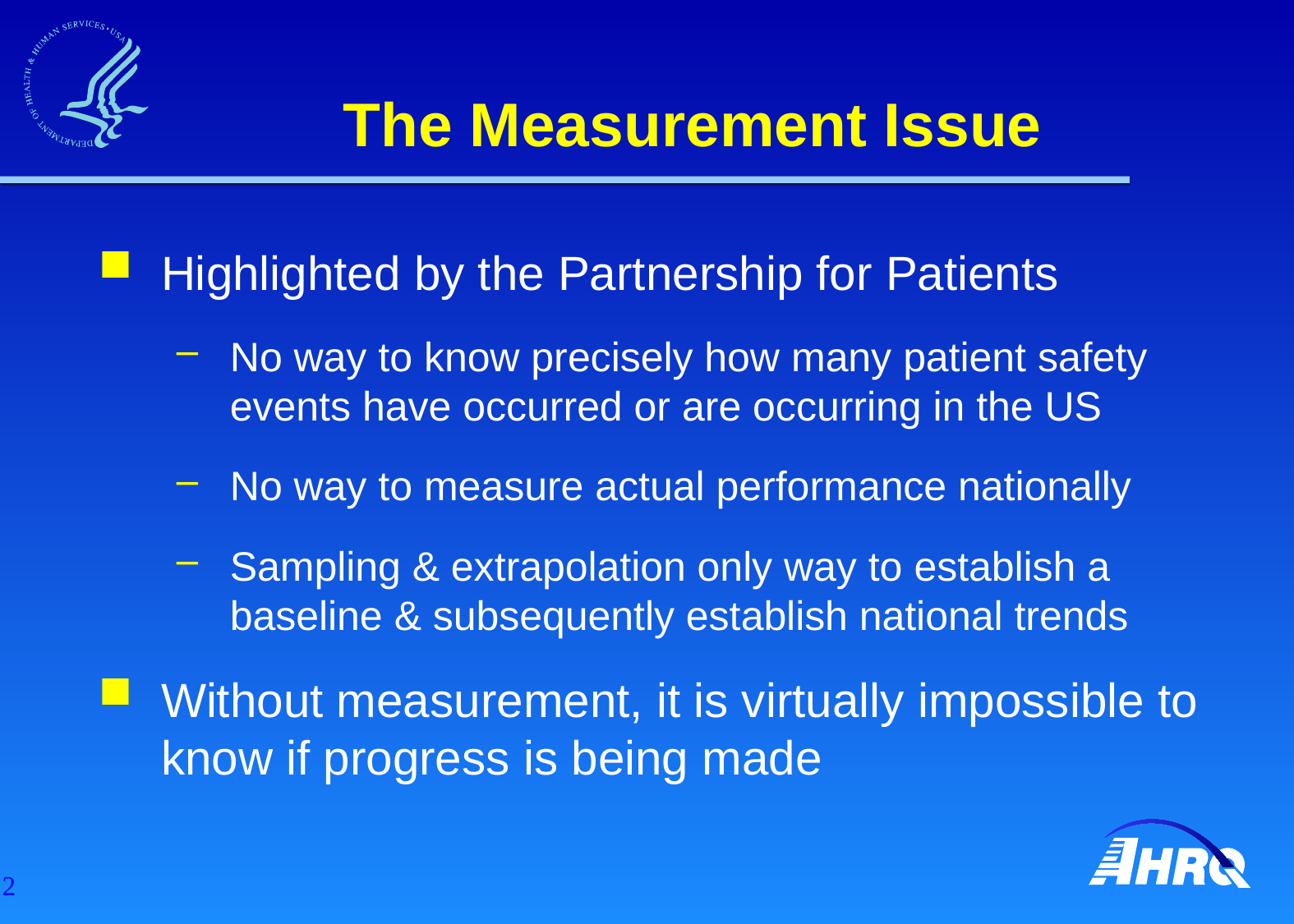

# The Measurement Issue
Highlighted by the Partnership for Patients
No way to know precisely how many patient safety events have occurred or are occurring in the US
No way to measure actual performance nationally
Sampling & extrapolation only way to establish a baseline & subsequently establish national trends
Without measurement, it is virtually impossible to know if progress is being made